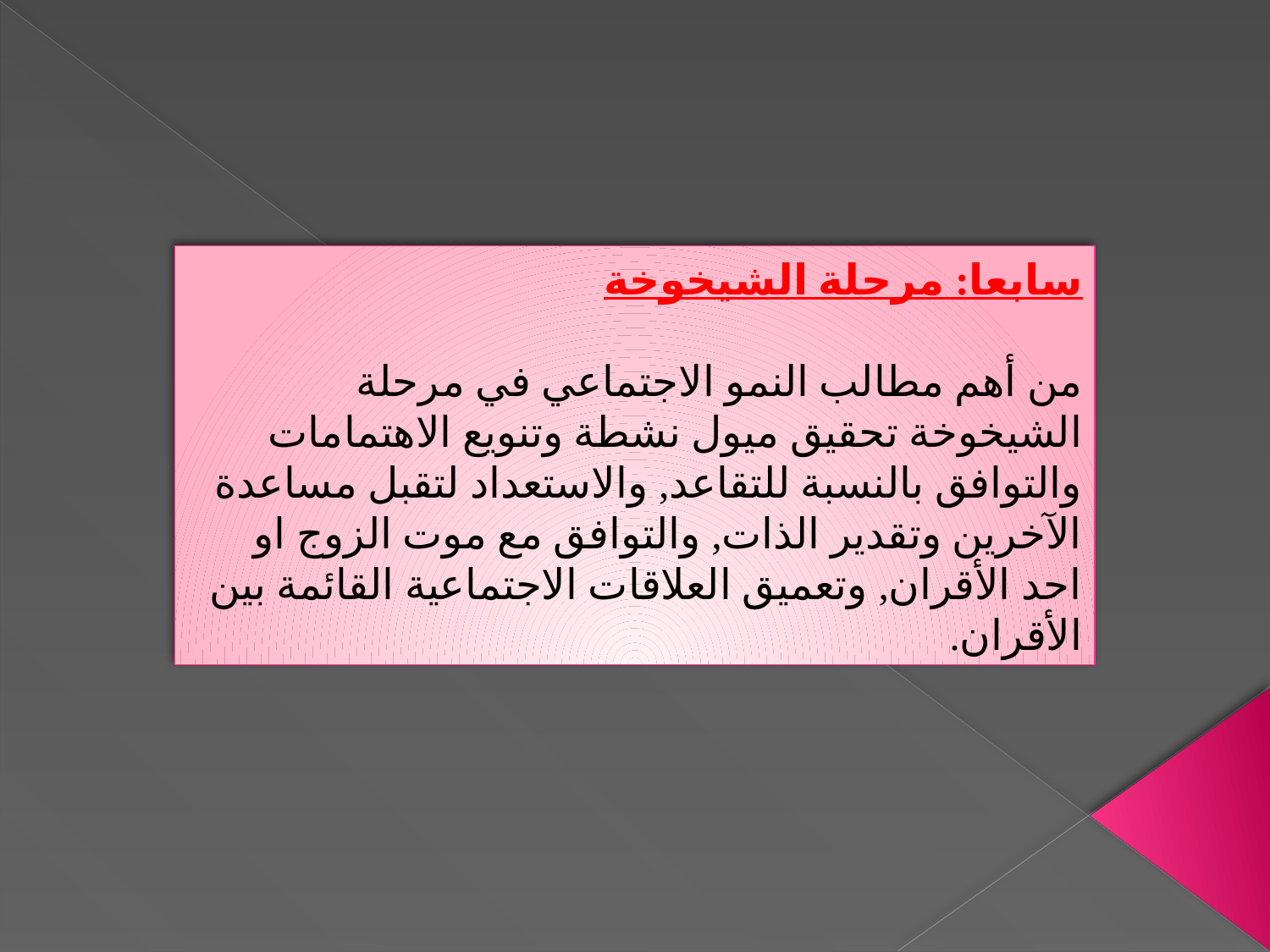

سابعا: مرحلة الشيخوخة

من أهم مطالب النمو الاجتماعي في مرحلة الشيخوخة تحقيق ميول نشطة وتنويع الاهتمامات والتوافق بالنسبة للتقاعد, والاستعداد لتقبل مساعدة الآخرين وتقدير الذات, والتوافق مع موت الزوج او احد الأقران, وتعميق العلاقات الاجتماعية القائمة بين الأقران.